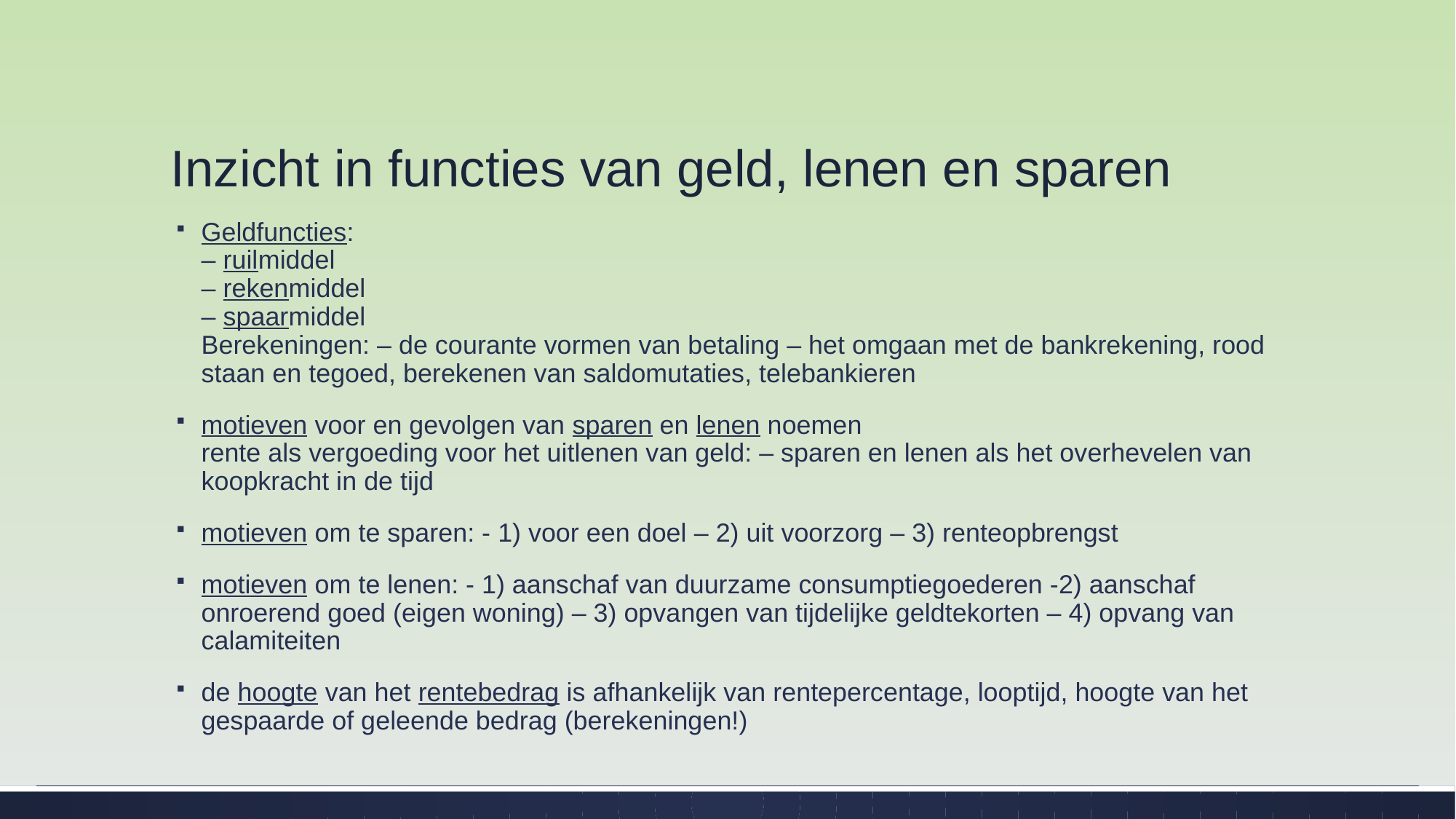

# Inzicht in functies van geld, lenen en sparen
Geldfuncties:
– ruilmiddel
– rekenmiddel
– spaarmiddel
Berekeningen: – de courante vormen van betaling – het omgaan met de bankrekening, rood staan en tegoed, berekenen van saldomutaties, telebankieren
motieven voor en gevolgen van sparen en lenen noemen
rente als vergoeding voor het uitlenen van geld: – sparen en lenen als het overhevelen van koopkracht in de tijd
motieven om te sparen: - 1) voor een doel – 2) uit voorzorg – 3) renteopbrengst
motieven om te lenen: - 1) aanschaf van duurzame consumptiegoederen -2) aanschaf onroerend goed (eigen woning) – 3) opvangen van tijdelijke geldtekorten – 4) opvang van calamiteiten
de hoogte van het rentebedrag is afhankelijk van rentepercentage, looptijd, hoogte van het gespaarde of geleende bedrag (berekeningen!)